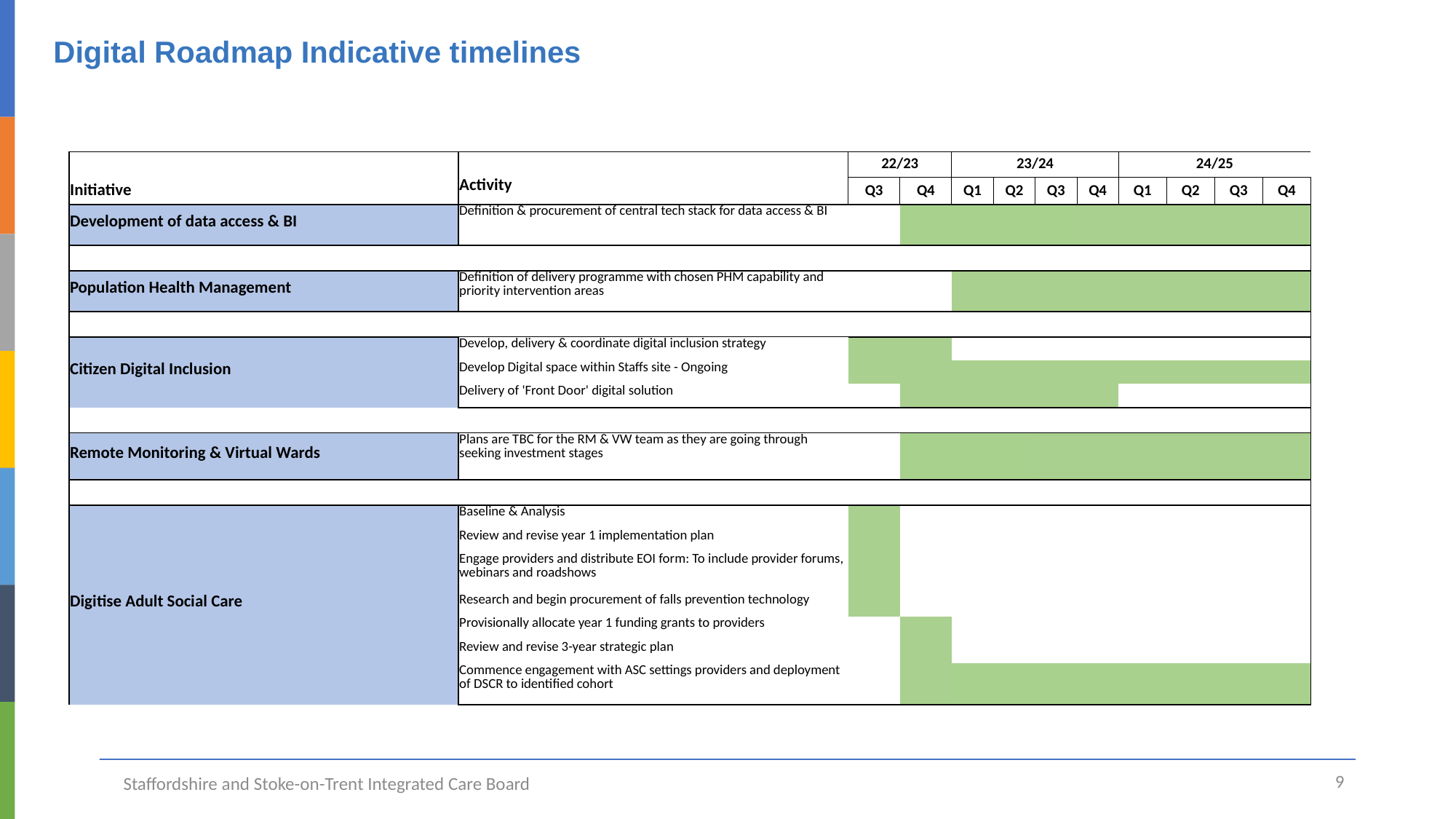

Digital Roadmap Indicative timelines
| Initiative |  | 22/23 |  | 23/24 |  |  |  | 24/25 |  |  |  |
| --- | --- | --- | --- | --- | --- | --- | --- | --- | --- | --- | --- |
|  | Activity | Q3 | Q4 | Q1 | Q2 | Q3 | Q4 | Q1 | Q2 | Q3 | Q4 |
| Development of data access & BI | Definition & procurement of central tech stack for data access & BI |  |  |  |  |  |  |  |  |  |  |
|  |  |  |  |  |  |  |  |  |  |  |  |
| Population Health Management | Definition of delivery programme with chosen PHM capability and priority intervention areas |  |  |  |  |  |  |  |  |  |  |
|  |  |  |  |  |  |  |  |  |  |  |  |
| Citizen Digital Inclusion | Develop, delivery & coordinate digital inclusion strategy |  |  |  |  |  |  |  |  |  |  |
|  | Develop Digital space within Staffs site - Ongoing |  |  |  |  |  |  |  |  |  |  |
|  | Delivery of 'Front Door' digital solution |  |  |  |  |  |  |  |  |  |  |
|  |  |  |  |  |  |  |  |  |  |  |  |
| Remote Monitoring & Virtual Wards | Plans are TBC for the RM & VW team as they are going through seeking investment stages |  |  |  |  |  |  |  |  |  |  |
|  |  |  |  |  |  |  |  |  |  |  |  |
| Digitise Adult Social Care | Baseline & Analysis |  |  |  |  |  |  |  |  |  |  |
|  | Review and revise year 1 implementation plan |  |  |  |  |  |  |  |  |  |  |
|  | Engage providers and distribute EOI form: To include provider forums, webinars and roadshows |  |  |  |  |  |  |  |  |  |  |
|  | Research and begin procurement of falls prevention technology |  |  |  |  |  |  |  |  |  |  |
|  | Provisionally allocate year 1 funding grants to providers |  |  |  |  |  |  |  |  |  |  |
|  | Review and revise 3-year strategic plan |  |  |  |  |  |  |  |  |  |  |
|  | Commence engagement with ASC settings providers and deployment of DSCR to identified cohort |  |  |  |  |  |  |  |  |  |  |
9
Staffordshire and Stoke-on-Trent Integrated Care Board